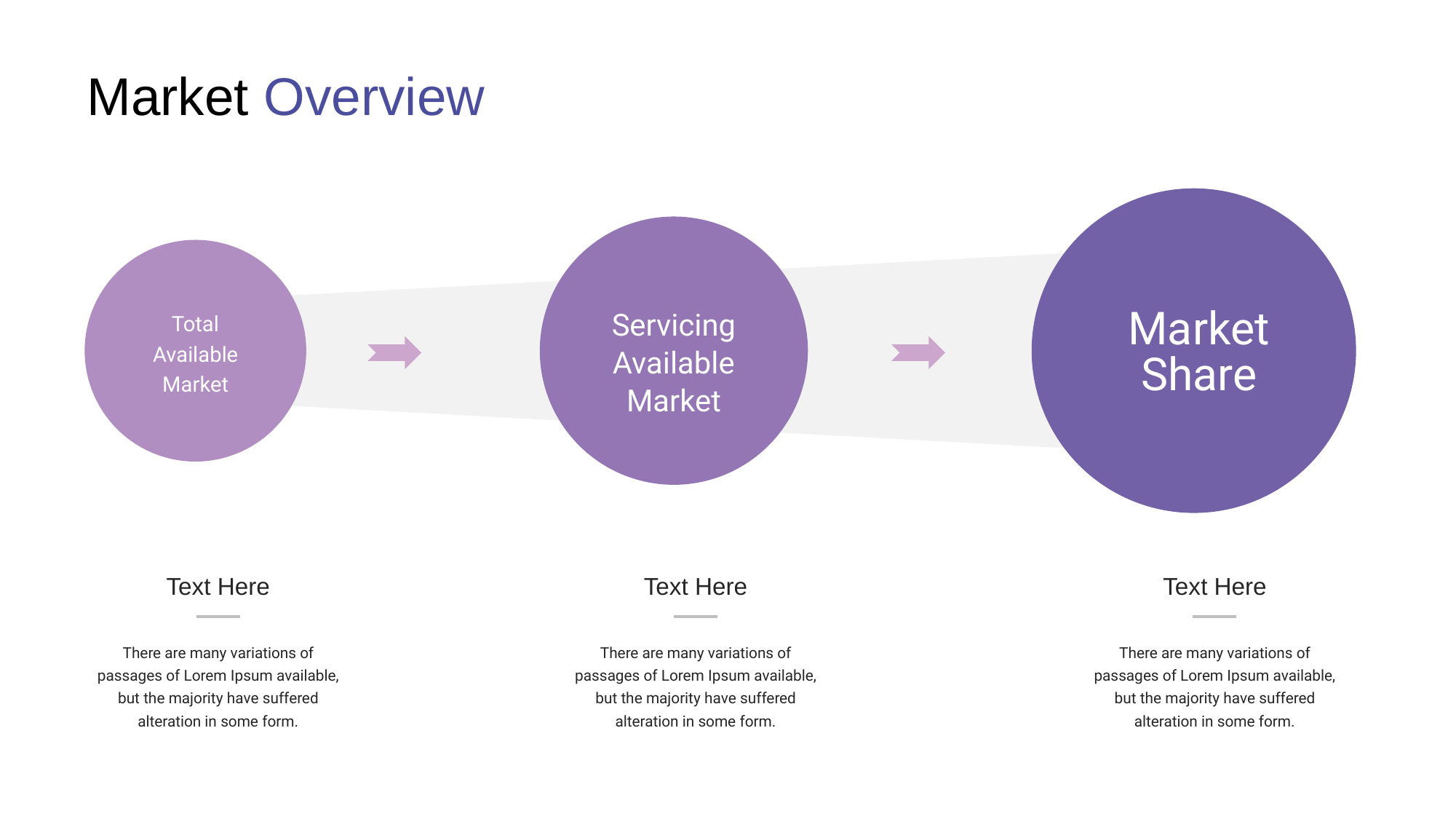

Market Overview

Servicing Available Market
Total Available Market
Market Share

Text Here
Text Here
Text Here
There are many variations of passages of Lorem Ipsum available, but the majority have suffered alteration in some form.
There are many variations of passages of Lorem Ipsum available, but the majority have suffered alteration in some form.
There are many variations of passages of Lorem Ipsum available, but the majority have suffered alteration in some form.